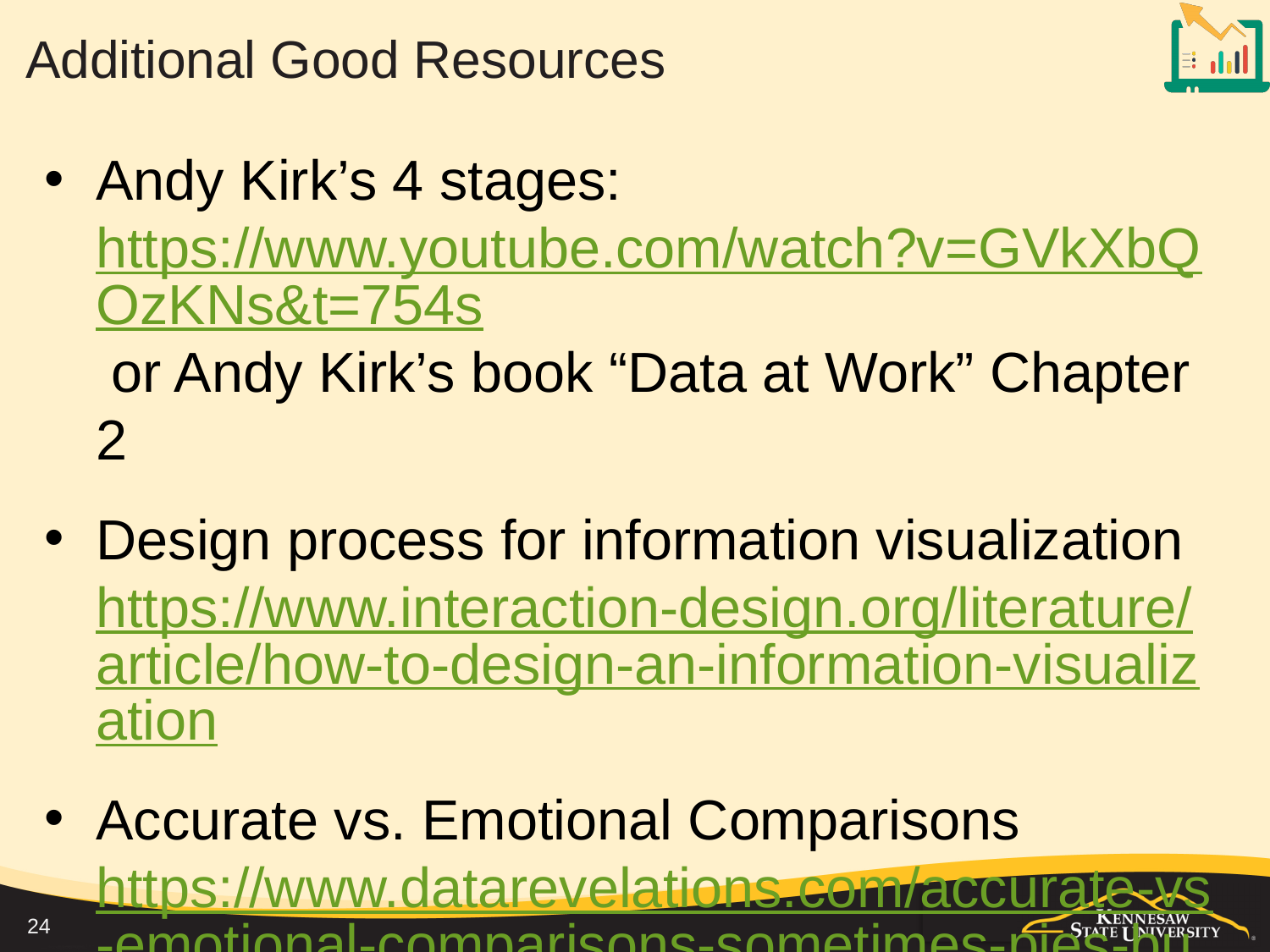

# Additional Good Resources
Andy Kirk’s 4 stages: https://www.youtube.com/watch?v=GVkXbQOzKNs&t=754s or Andy Kirk’s book “Data at Work” Chapter 2
Design process for information visualization https://www.interaction-design.org/literature/article/how-to-design-an-information-visualization
Accurate vs. Emotional Comparisons https://www.datarevelations.com/accurate-vs-emotional-comparisons-sometimes-pies-bubbles-and-waffles-are-the-better-choice/
24